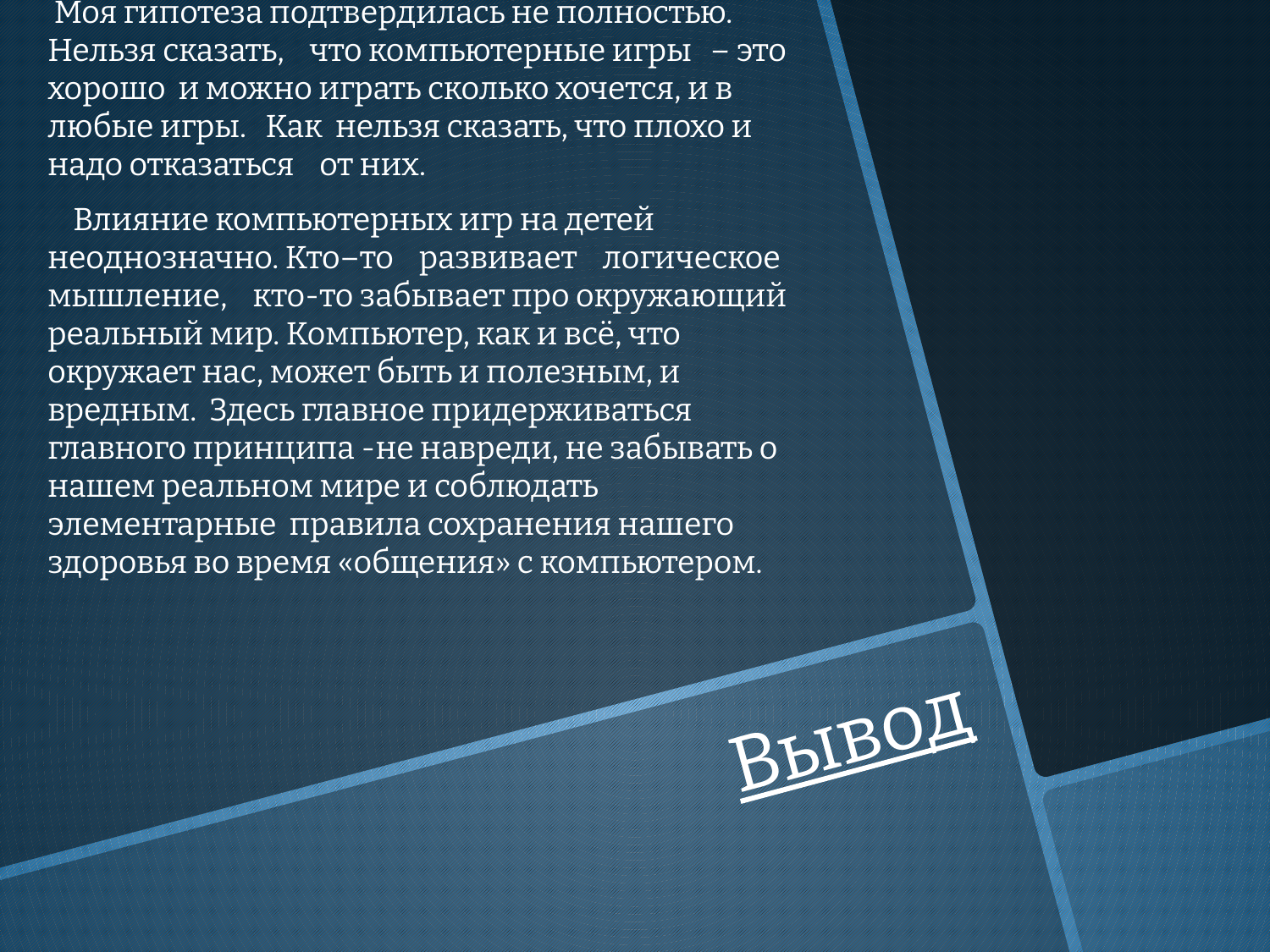

Моя гипотеза подтвердилась не полностью. Нельзя сказать,    что компьютерные игры   – это    хорошо  и можно играть сколько хочется, и в любые игры.   Как  нельзя сказать, что плохо и надо отказаться    от них.
    Влияние компьютерных игр на детей неоднозначно. Кто–то    развивает    логическое мышление,    кто-то забывает про окружающий реальный мир. Компьютер, как и всё, что окружает нас, может быть и полезным, и вредным.  Здесь главное придерживаться главного принципа -не навреди, не забывать о нашем реальном мире и соблюдать элементарные  правила сохранения нашего здоровья во время «общения» с компьютером.
Вывод